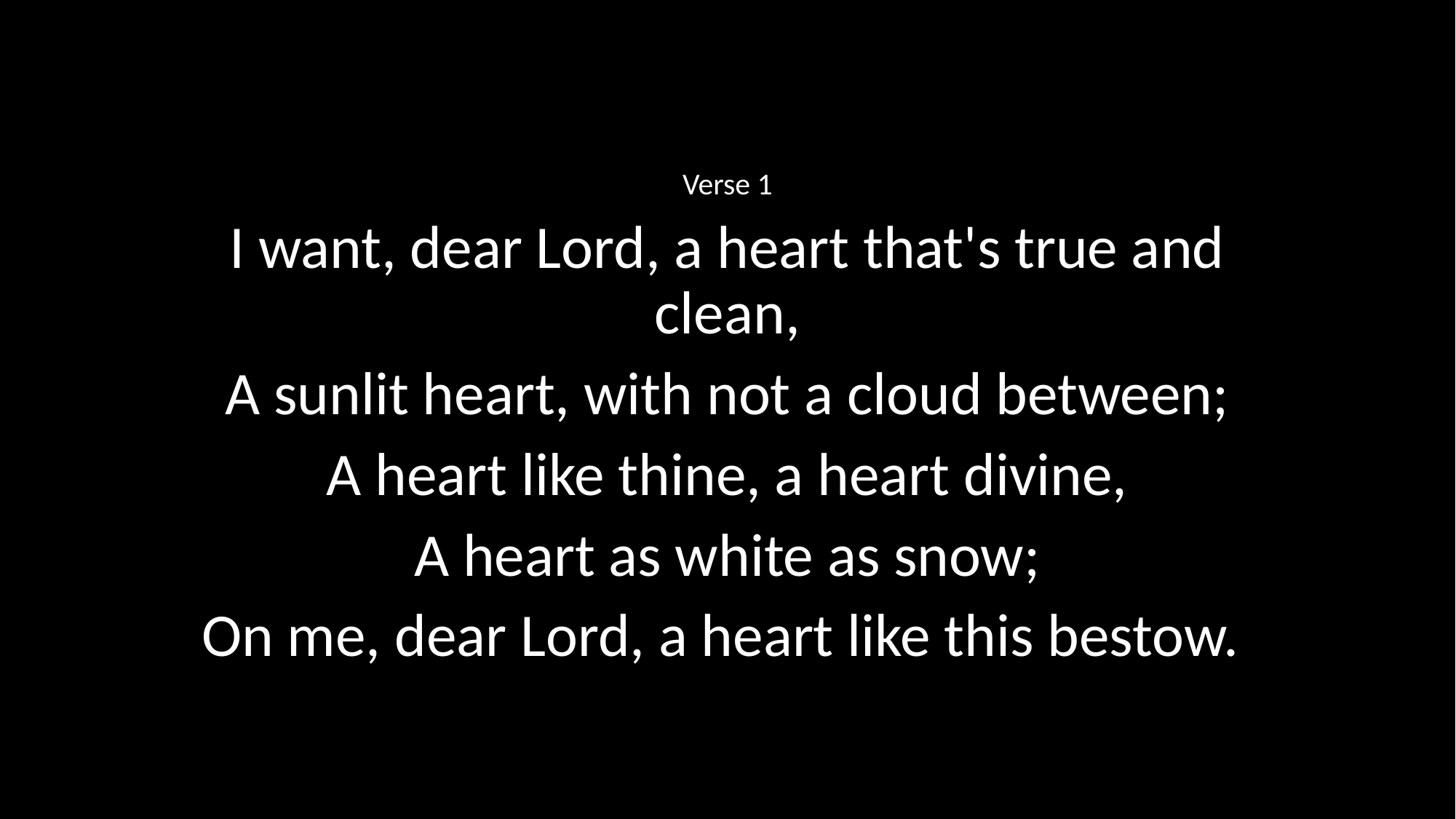

Verse 1
I want, dear Lord, a heart that's true and clean,
A sunlit heart, with not a cloud between;
A heart like thine, a heart divine,
A heart as white as snow;
On me, dear Lord, a heart like this bestow.